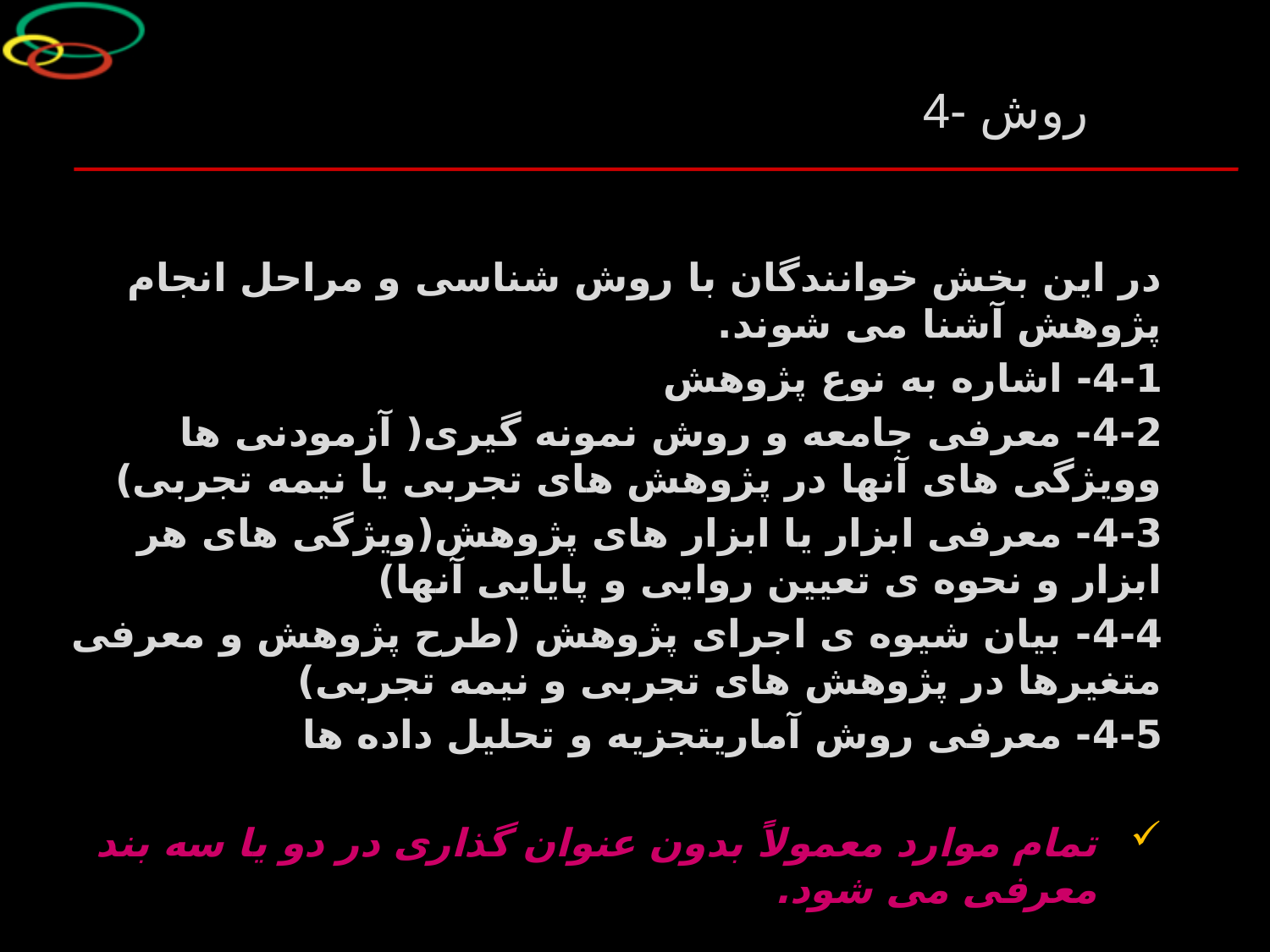

4- روش
در این بخش خوانندگان با روش شناسی و مراحل انجام پژوهش آشنا می شوند.
4-1- اشاره به نوع پژوهش
4-2- معرفی جامعه و روش نمونه گیری( آزمودنی ها وویژگی های آنها در پژوهش های تجربی یا نیمه تجربی)
4-3- معرفی ابزار یا ابزار های پژوهش(ویژگی های هر ابزار و نحوه ی تعیین روایی و پایایی آنها)
4-4- بیان شیوه ی اجرای پژوهش (طرح پژوهش و معرفی متغیرها در پژوهش های تجربی و نیمه تجربی)
4-5- معرفی روش آماریتجزیه و تحلیل داده ها

تمام موارد معمولاً بدون عنوان گذاری در دو یا سه بند معرفی می شود.